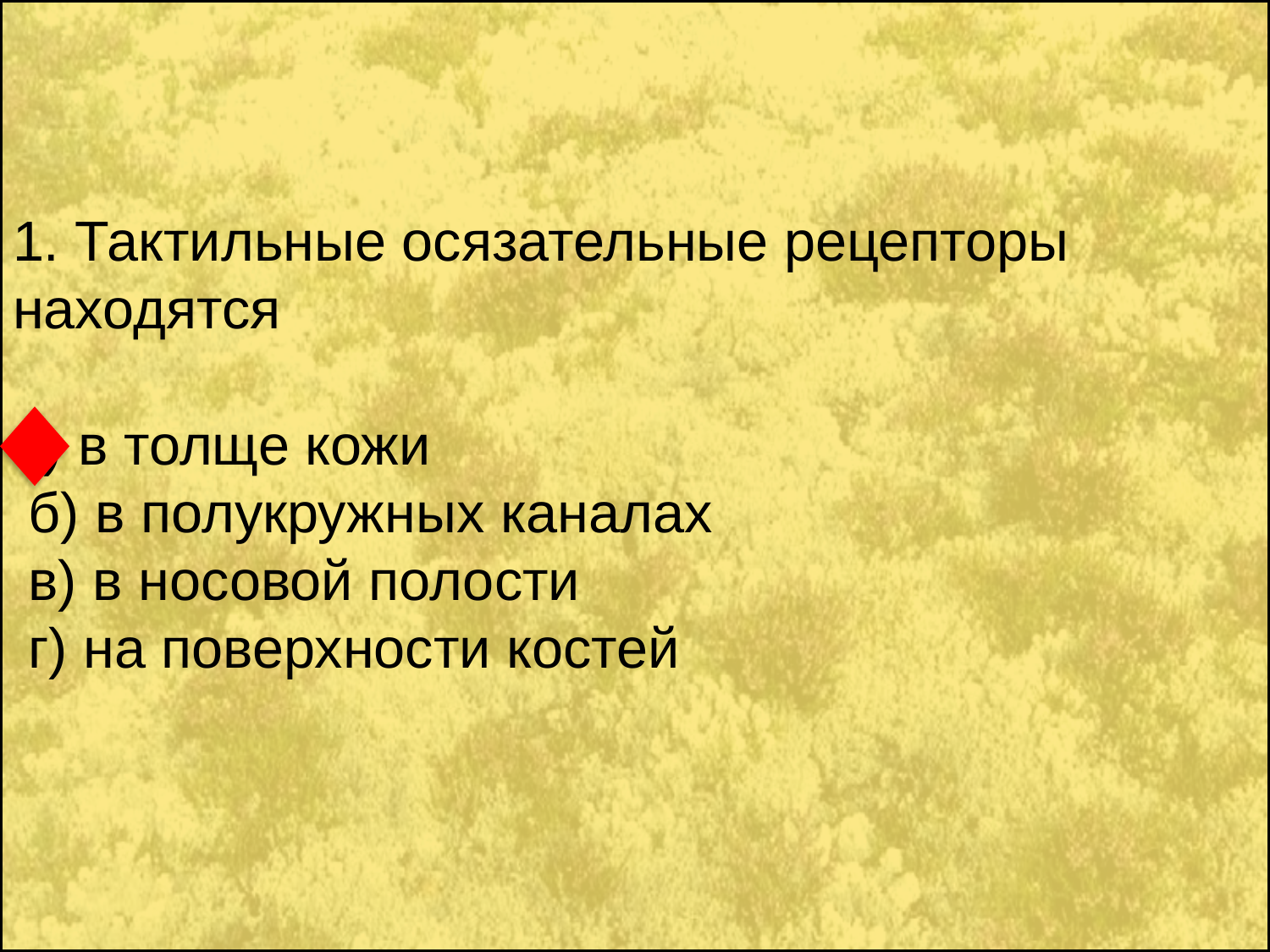

# 1. Тактильные осязательные рецепторы находятся
а) в толще кожи
 б) в полукружных каналах
 в) в носовой полости
 г) на поверхности костей